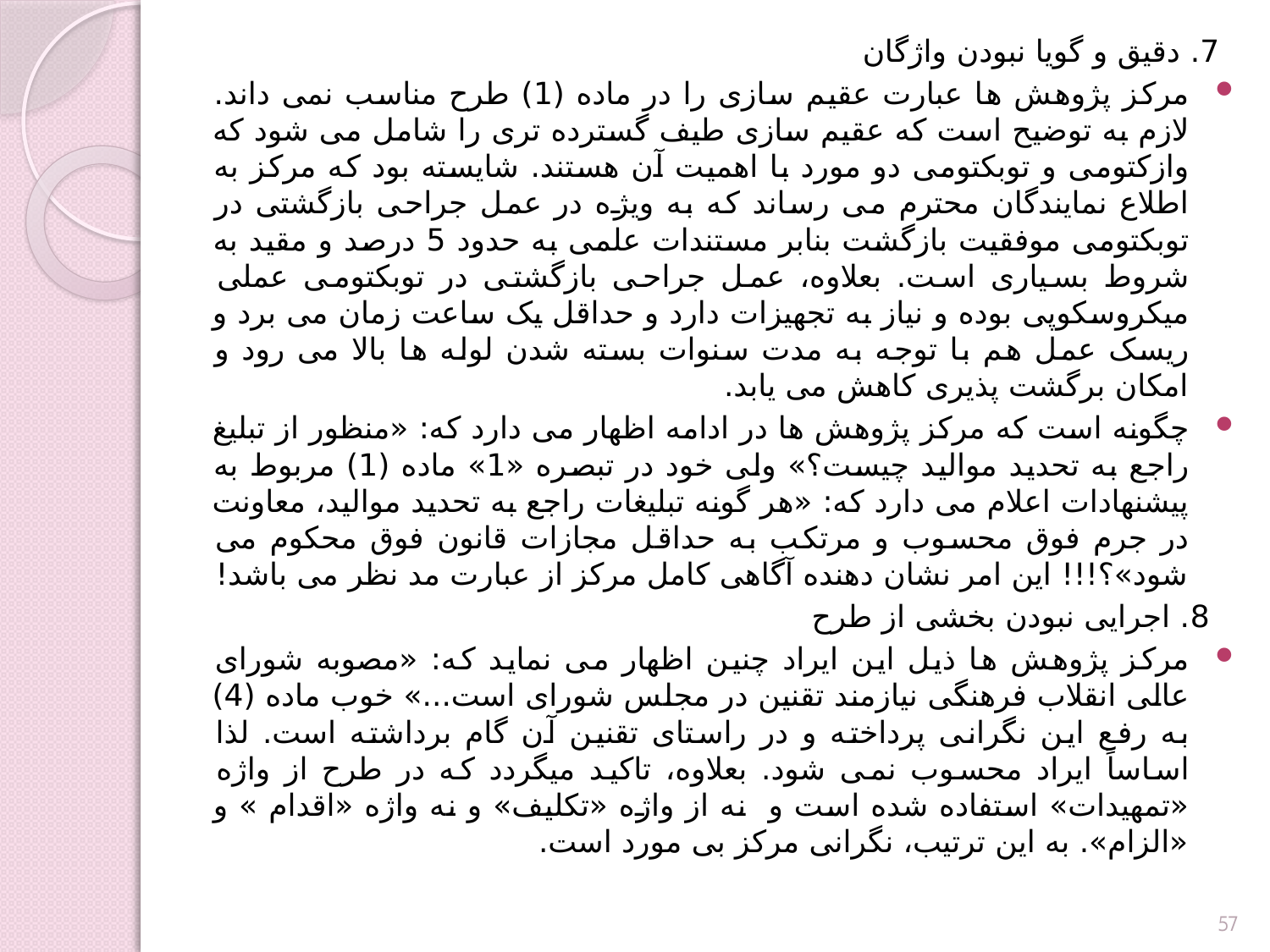

7. دقیق و گویا نبودن واژگان
مرکز پژوهش ها عبارت عقیم سازی را در ماده (1) طرح مناسب نمی داند. لازم به توضیح است که عقیم سازی طیف گسترده تری را شامل می شود که وازکتومی و توبکتومی دو مورد با اهمیت آن هستند. شایسته بود که مرکز به اطلاع نمایندگان محترم می رساند که به ویژه در عمل جراحی بازگشتی در توبکتومی موفقیت بازگشت بنابر مستندات علمی به حدود 5 درصد و مقید به شروط بسیاری است. بعلاوه، عمل جراحی بازگشتی در توبکتومی عملی میکروسکوپی بوده و نیاز به تجهیزات دارد و حداقل یک ساعت زمان می برد و ریسک عمل هم با توجه به مدت سنوات بسته شدن لوله ها بالا می رود و امکان برگشت پذیری کاهش می یابد.
چگونه است که مرکز پژوهش ها در ادامه اظهار می دارد که: «منظور از تبلیغ راجع به تحدید موالید چیست؟» ولی خود در تبصره «1» ماده (1) مربوط به پیشنهادات اعلام می دارد که: «هر گونه تبلیغات راجع به تحدید موالید، معاونت در جرم فوق محسوب و مرتکب به حداقل مجازات قانون فوق محکوم می شود»؟!!! این امر نشان دهنده آگاهی کامل مرکز از عبارت مد نظر می باشد!
 8. اجرایی نبودن بخشی از طرح
مرکز پژوهش ها ذیل این ایراد چنین اظهار می نماید که: «مصوبه شورای عالی انقلاب فرهنگی نیازمند تقنین در مجلس شورای است...» خوب ماده (4) به رفع این نگرانی پرداخته و در راستای تقنین آن گام برداشته است. لذا اساساً ایراد محسوب نمی شود. بعلاوه، تاکید میگردد که در طرح از واژه «تمهیدات» استفاده شده است و  نه از واژه «تکلیف» و نه واژه «اقدام » و «الزام». به این ترتیب، نگرانی مرکز بی مورد است.

57